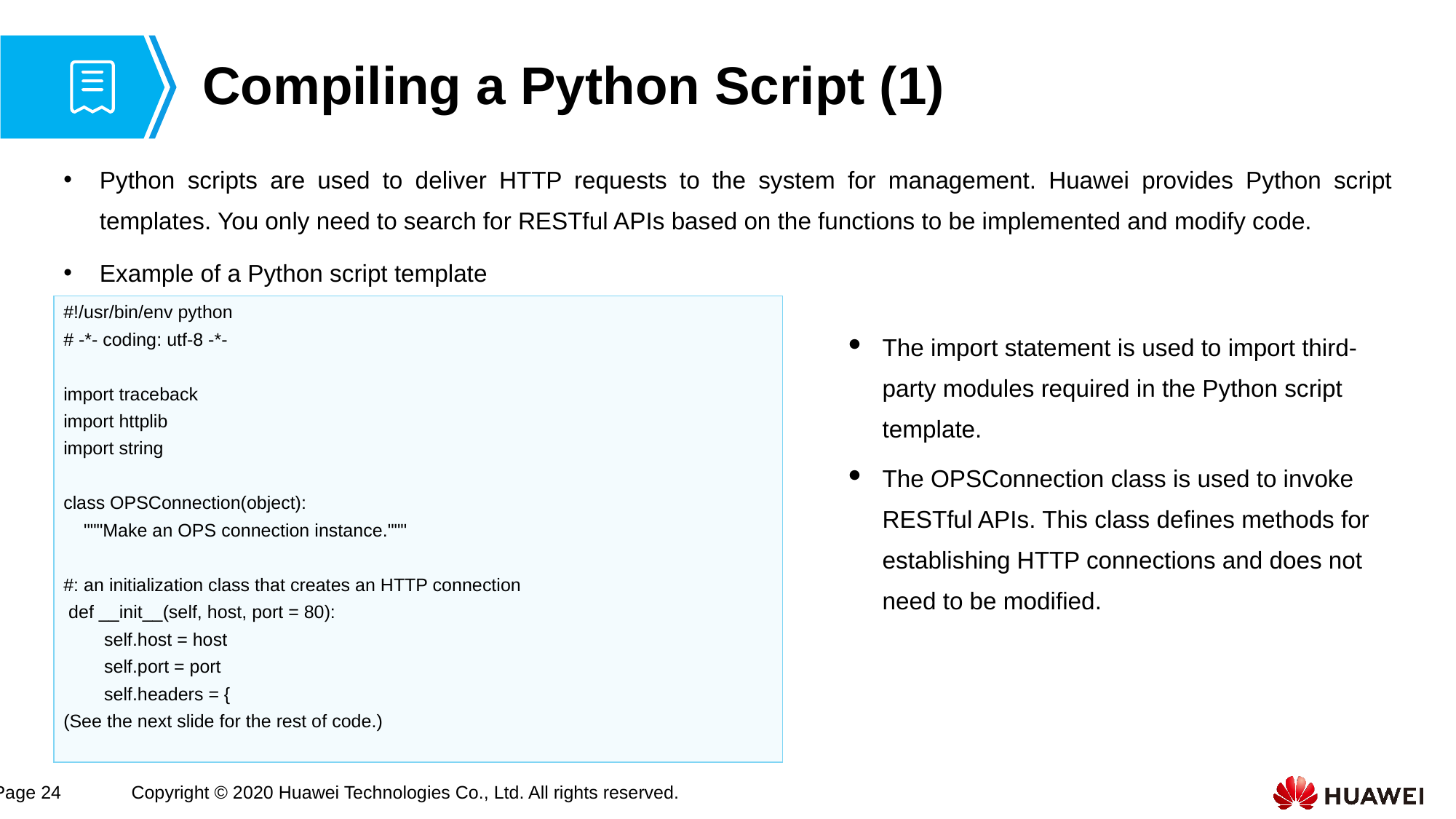

# Compiling a Python Script (1)
Python scripts are used to deliver HTTP requests to the system for management. Huawei provides Python script templates. You only need to search for RESTful APIs based on the functions to be implemented and modify code.
Example of a Python script template

#!/usr/bin/env python
# -*- coding: utf-8 -*-

import traceback
import httplib
import string

class OPSConnection(object):
    """Make an OPS connection instance."""

#: an initialization class that creates an HTTP connection
 def __init__(self, host, port = 80):
        self.host = host
        self.port = port
        self.headers = {
(See the next slide for the rest of code.)

The import statement is used to import third-party modules required in the Python script template.
The OPSConnection class is used to invoke RESTful APIs. This class defines methods for establishing HTTP connections and does not need to be modified.